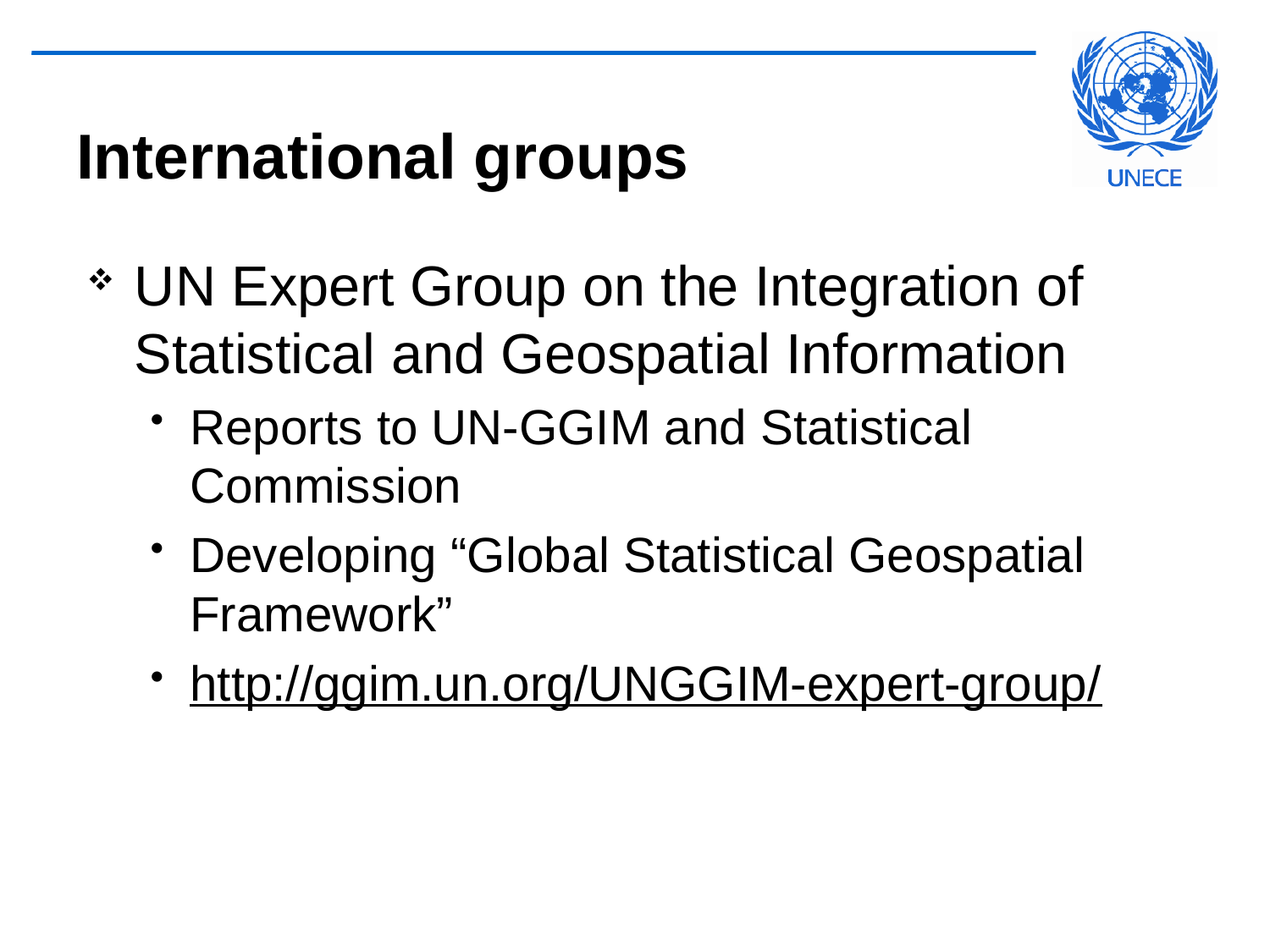

# International groups
UN Expert Group on the Integration of Statistical and Geospatial Information
Reports to UN-GGIM and Statistical Commission
Developing “Global Statistical Geospatial Framework”
http://ggim.un.org/UNGGIM-expert-group/